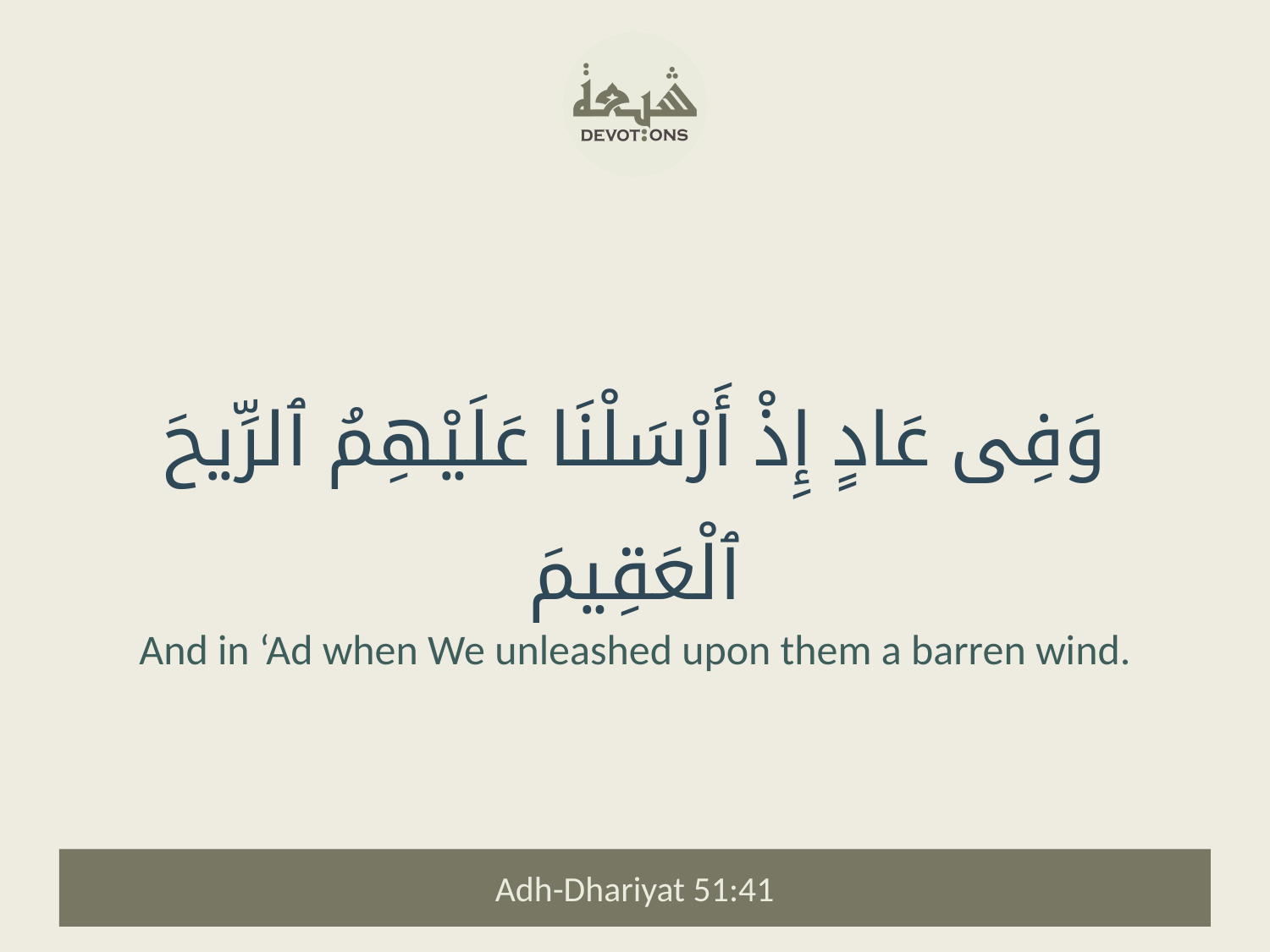

وَفِى عَادٍ إِذْ أَرْسَلْنَا عَلَيْهِمُ ٱلرِّيحَ ٱلْعَقِيمَ
And in ‘Ad when We unleashed upon them a barren wind.
Adh-Dhariyat 51:41